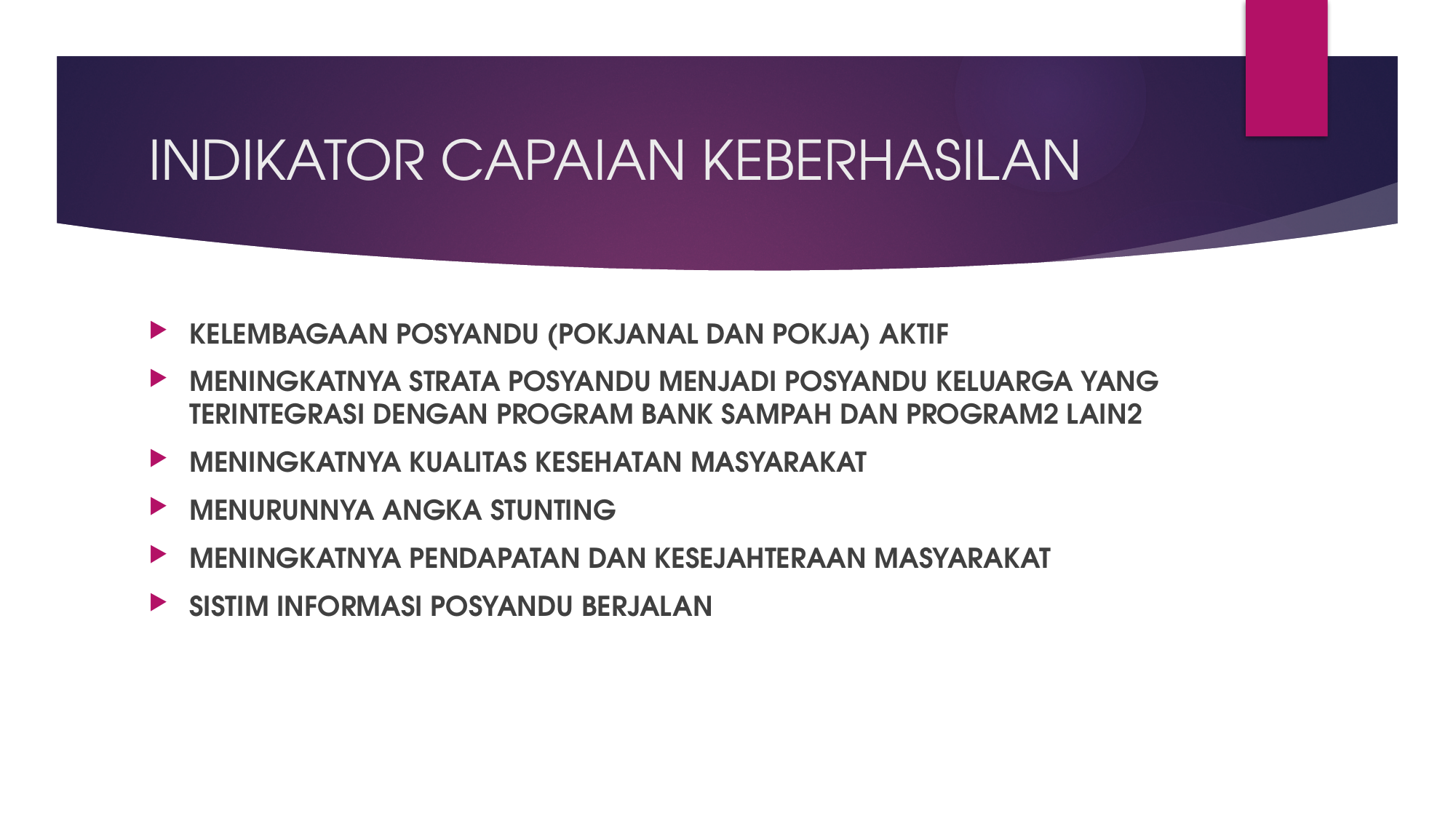

# INDIKATOR CAPAIAN KEBERHASILAN
KELEMBAGAAN POSYANDU (POKJANAL DAN POKJA) AKTIF
MENINGKATNYA STRATA POSYANDU MENJADI POSYANDU KELUARGA YANG TERINTEGRASI DENGAN PROGRAM BANK SAMPAH DAN PROGRAM2 LAIN2
MENINGKATNYA KUALITAS KESEHATAN MASYARAKAT
MENURUNNYA ANGKA STUNTING
MENINGKATNYA PENDAPATAN DAN KESEJAHTERAAN MASYARAKAT
SISTIM INFORMASI POSYANDU BERJALAN